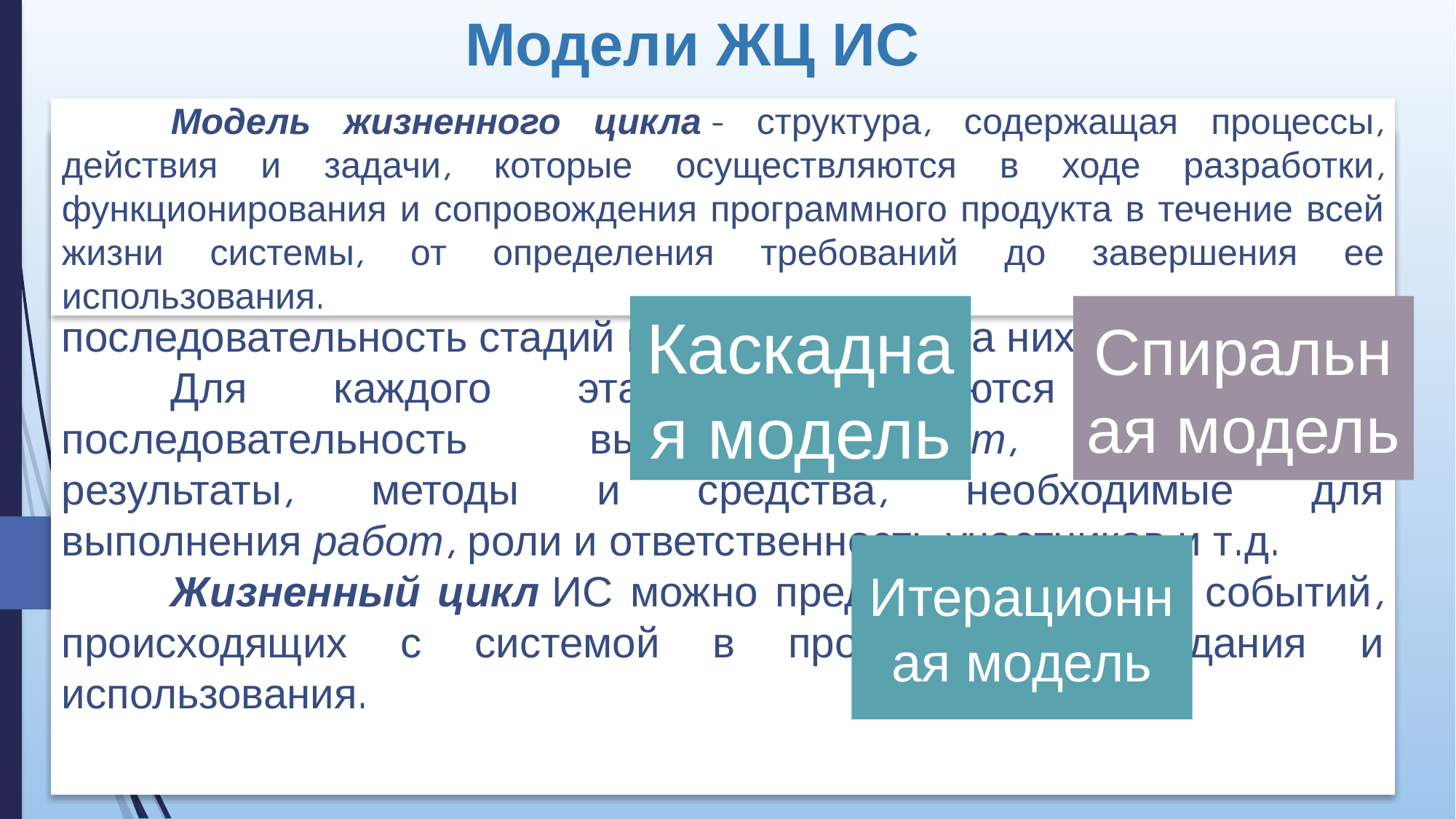

Модели ЖЦ ИС
	Модель жизненного цикла - структура, содержащая процессы, действия и задачи, которые осуществляются в ходе разработки, функционирования и сопровождения программного продукта в течение всей жизни системы, от определения требований до завершения ее использования.
	Методология проектирования информационных систем описывает процесс создания и сопровождения систем в виде жизненного цикла(ЖЦ) ИС, представляя его как некоторую последовательность стадий и выполняемых на них процессов.
	Для каждого этапа определяются состав и последовательность выполняемых работ, получаемые результаты, методы и средства, необходимые для выполнения работ, роли и ответственность участников и т.д.
	Жизненный цикл ИС можно представить как ряд событий, происходящих с системой в процессе ее создания и использования.

Каскадная модель